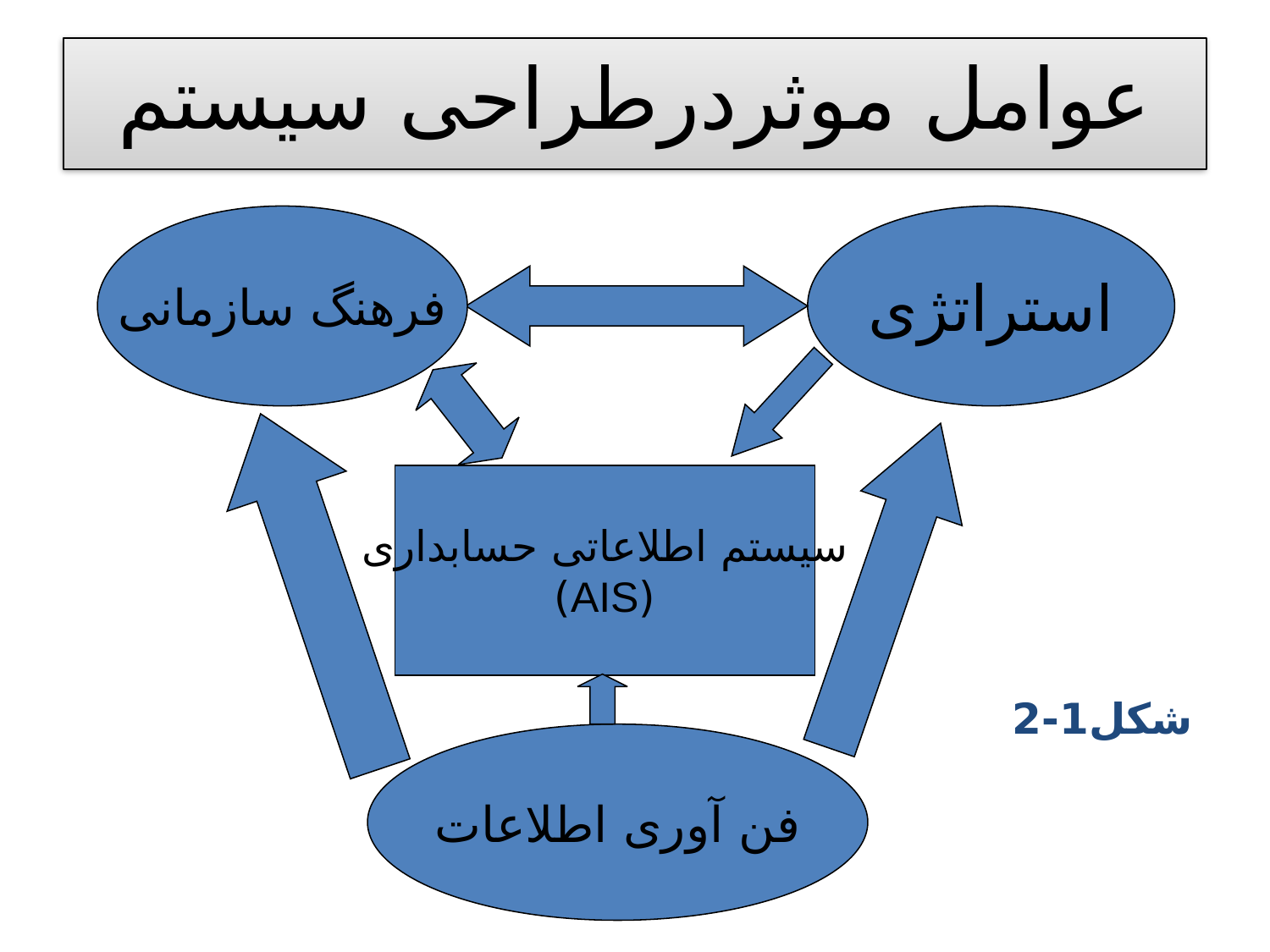

عوامل موثردرطراحی سیستم
فرهنگ سازمانی
استراتژی

سیستم اطلاعاتی حسابداری
(AIS)

شکل1-2
فن آوری اطلاعات